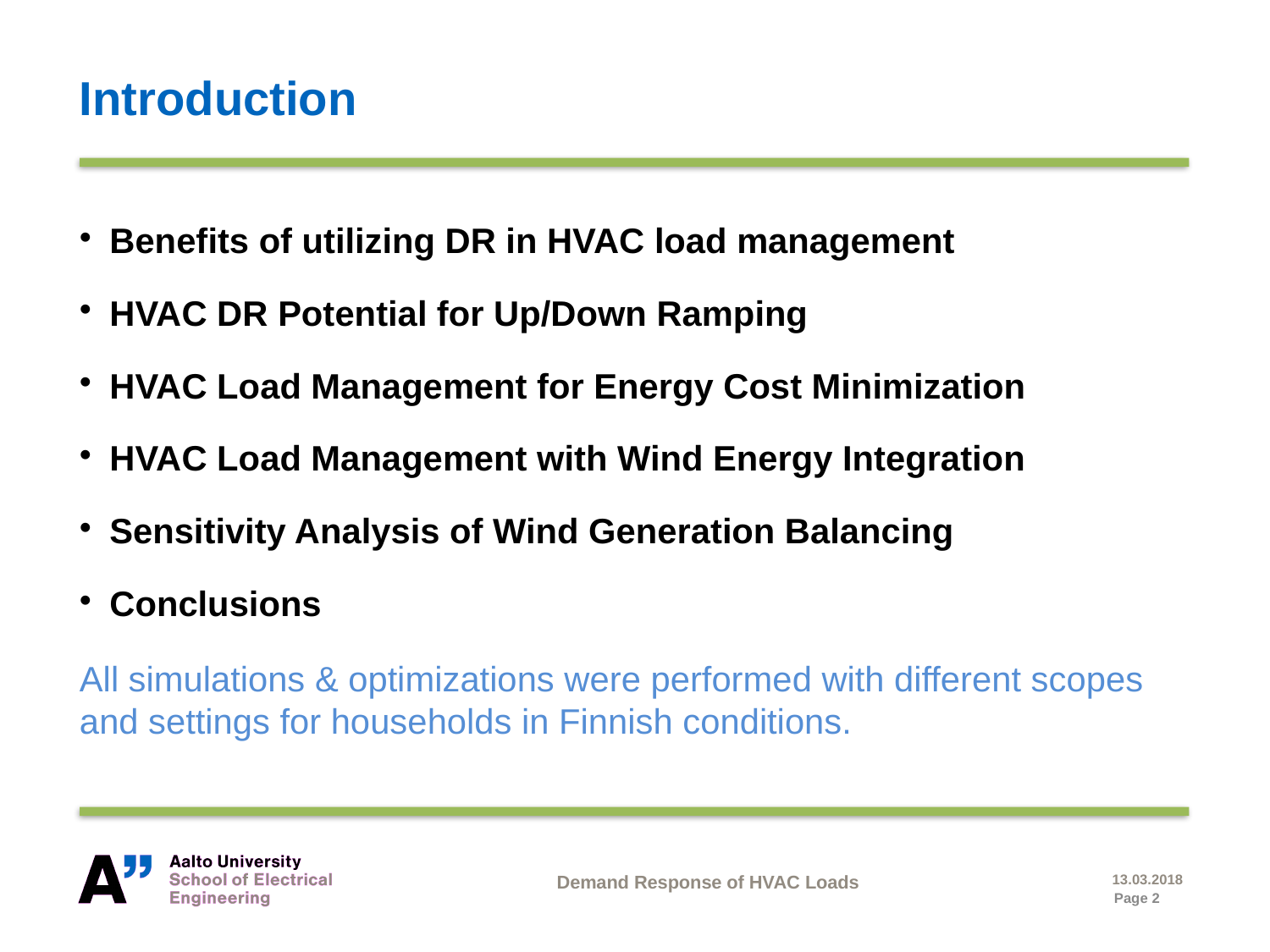

Introduction
Benefits of utilizing DR in HVAC load management
HVAC DR Potential for Up/Down Ramping
HVAC Load Management for Energy Cost Minimization
HVAC Load Management with Wind Energy Integration
Sensitivity Analysis of Wind Generation Balancing
Conclusions

All simulations & optimizations were performed with different scopes and settings for households in Finnish conditions.
Demand Response of HVAC Loads
13.03.2018
Page 2